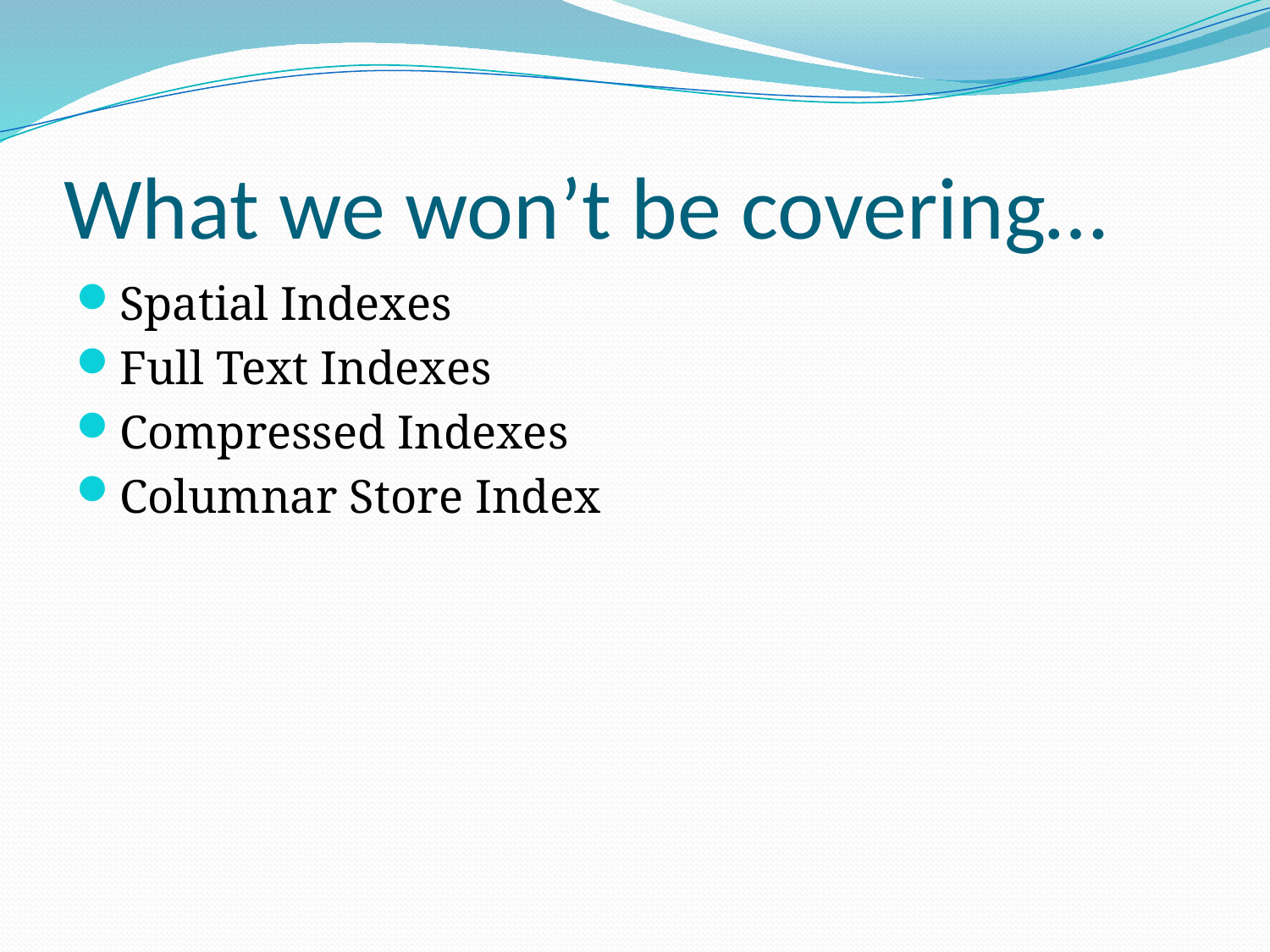

# What we won’t be covering…
Spatial Indexes
Full Text Indexes
Compressed Indexes
Columnar Store Index